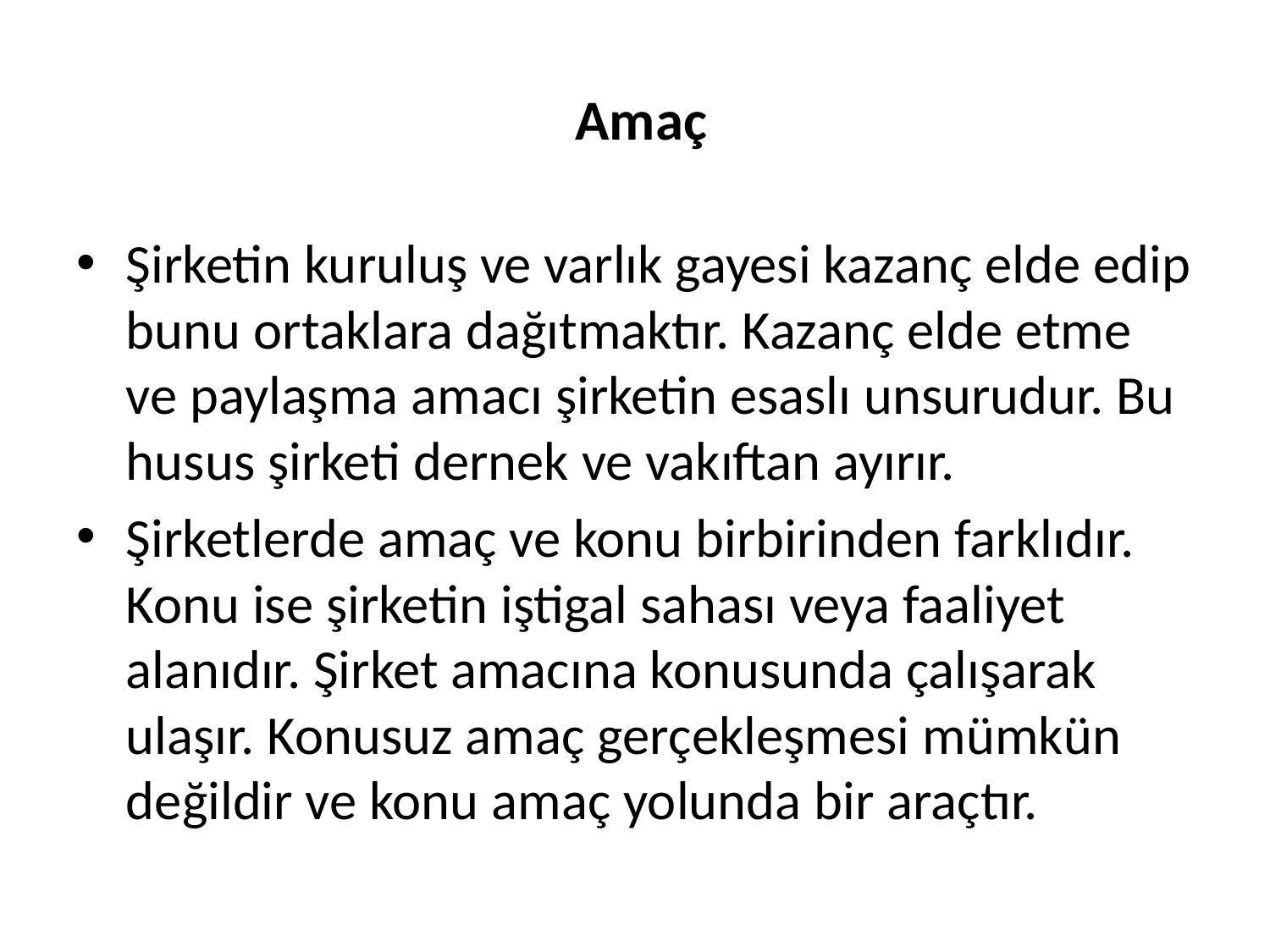

# Amaç
Şirketin kuruluş ve varlık gayesi kazanç elde edip bunu ortaklara dağıtmaktır. Kazanç elde etme ve paylaşma amacı şirketin esaslı unsurudur. Bu husus şirketi dernek ve vakıftan ayırır.
Şirketlerde amaç ve konu birbirinden farklıdır. Konu ise şirketin iştigal sahası veya faaliyet alanıdır. Şirket amacına konusunda çalışarak ulaşır. Konusuz amaç gerçekleşmesi mümkün değildir ve konu amaç yolunda bir araçtır.